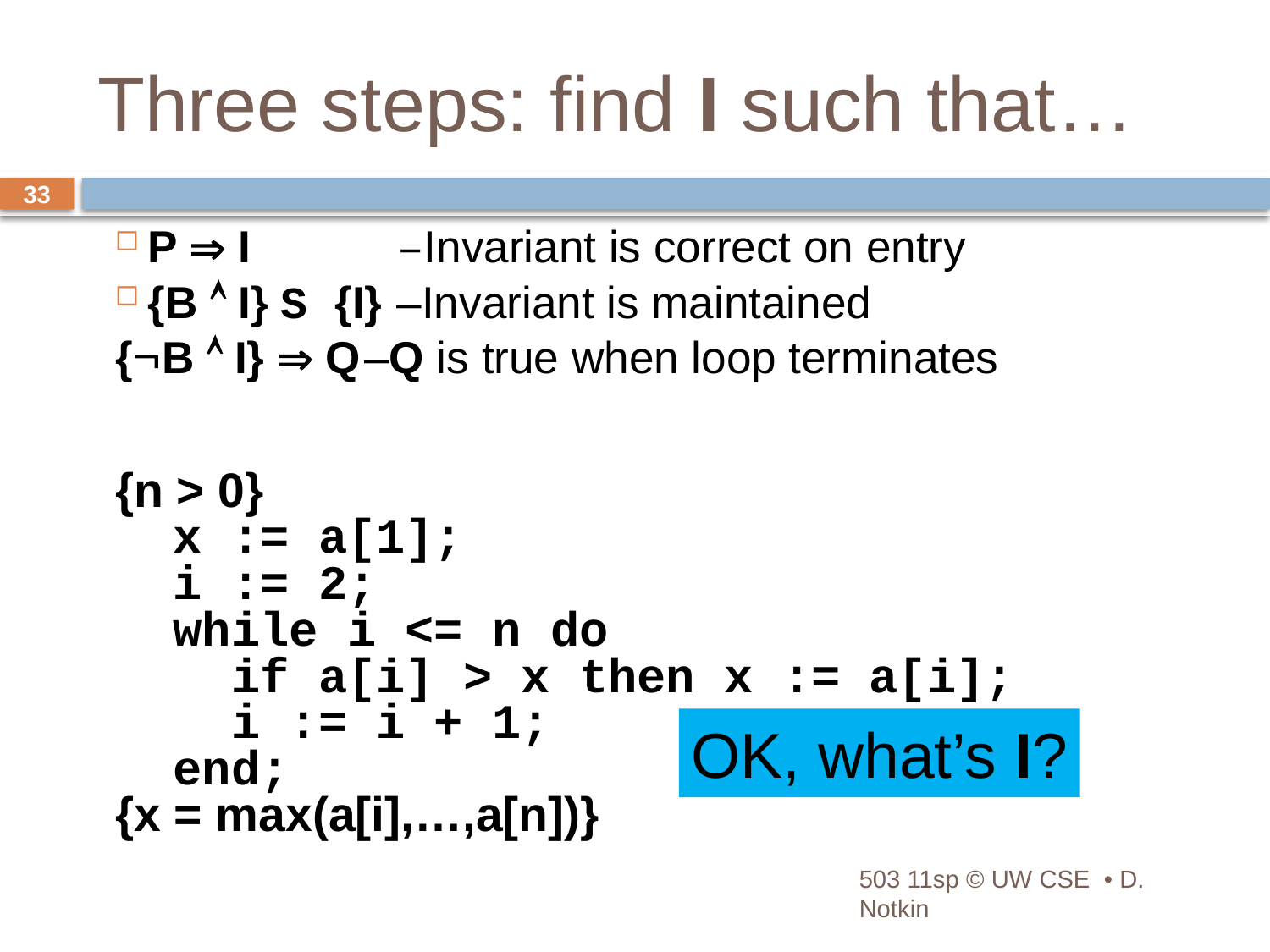

# Three steps: find I such that…
33
P ⇒ I	 	–Invariant is correct on entry
{B ∧ I} S {I}	–Invariant is maintained
{¬B ∧ I} ⇒ Q	–Q is true when loop terminates
{n > 0}
  x := a[1];
  i := 2;
  while i <= n do
    if a[i] > x then x := a[i];
    i := i + 1;
  end;
{x = max(a[i],…,a[n])}
OK, what’s I?
503 11sp © UW CSE  • D. Notkin